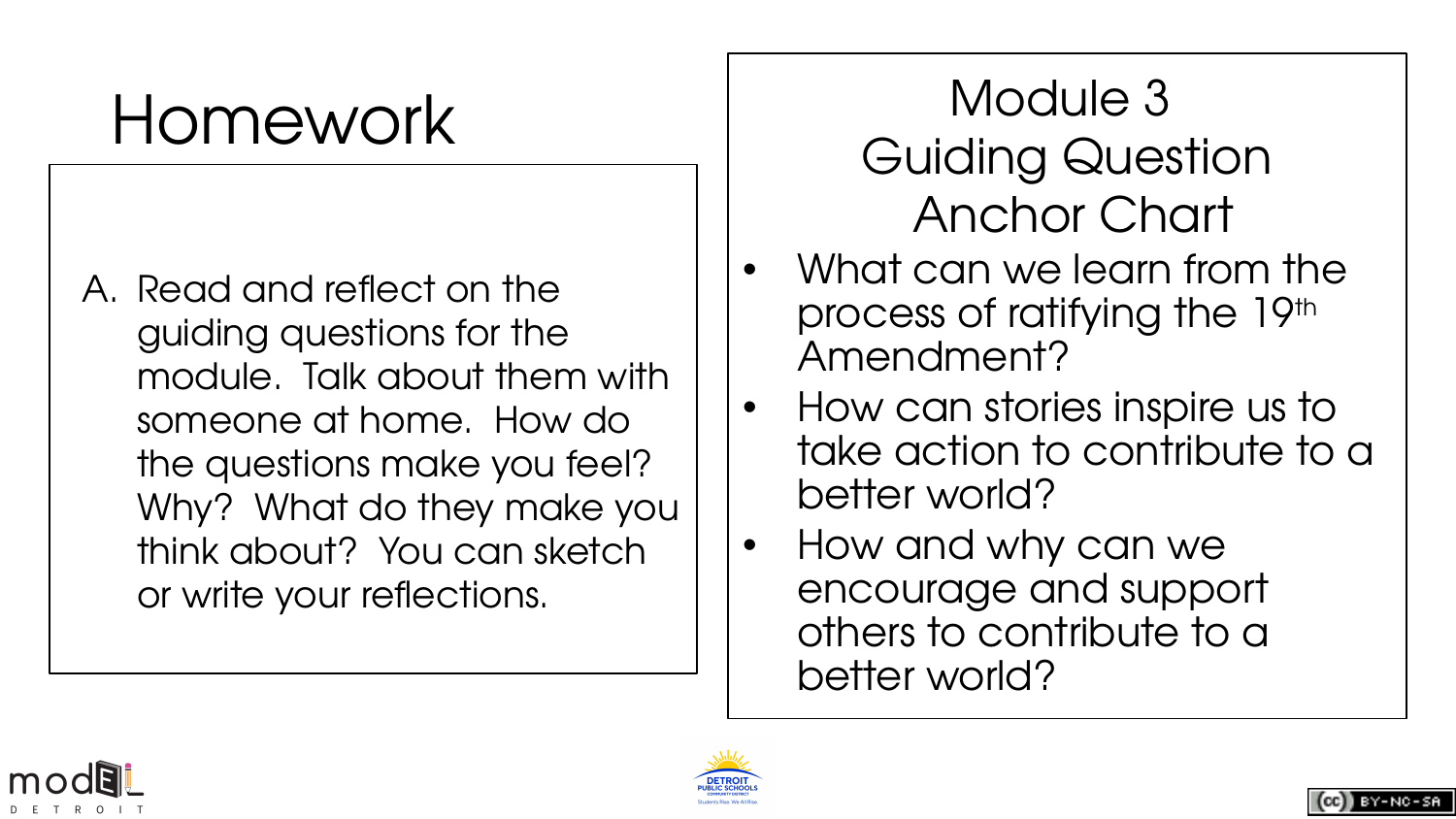

# Homework
Module 3
Guiding Question
 Anchor Chart
What can we learn from the process of ratifying the 19th Amendment?
How can stories inspire us to take action to contribute to a better world?
How and why can we encourage and support others to contribute to a better world?

Read and reflect on the guiding questions for the module.  Talk about them with someone at home.  How do the questions make you feel?  Why?  What do they make you think about?  You can sketch or write your reflections.